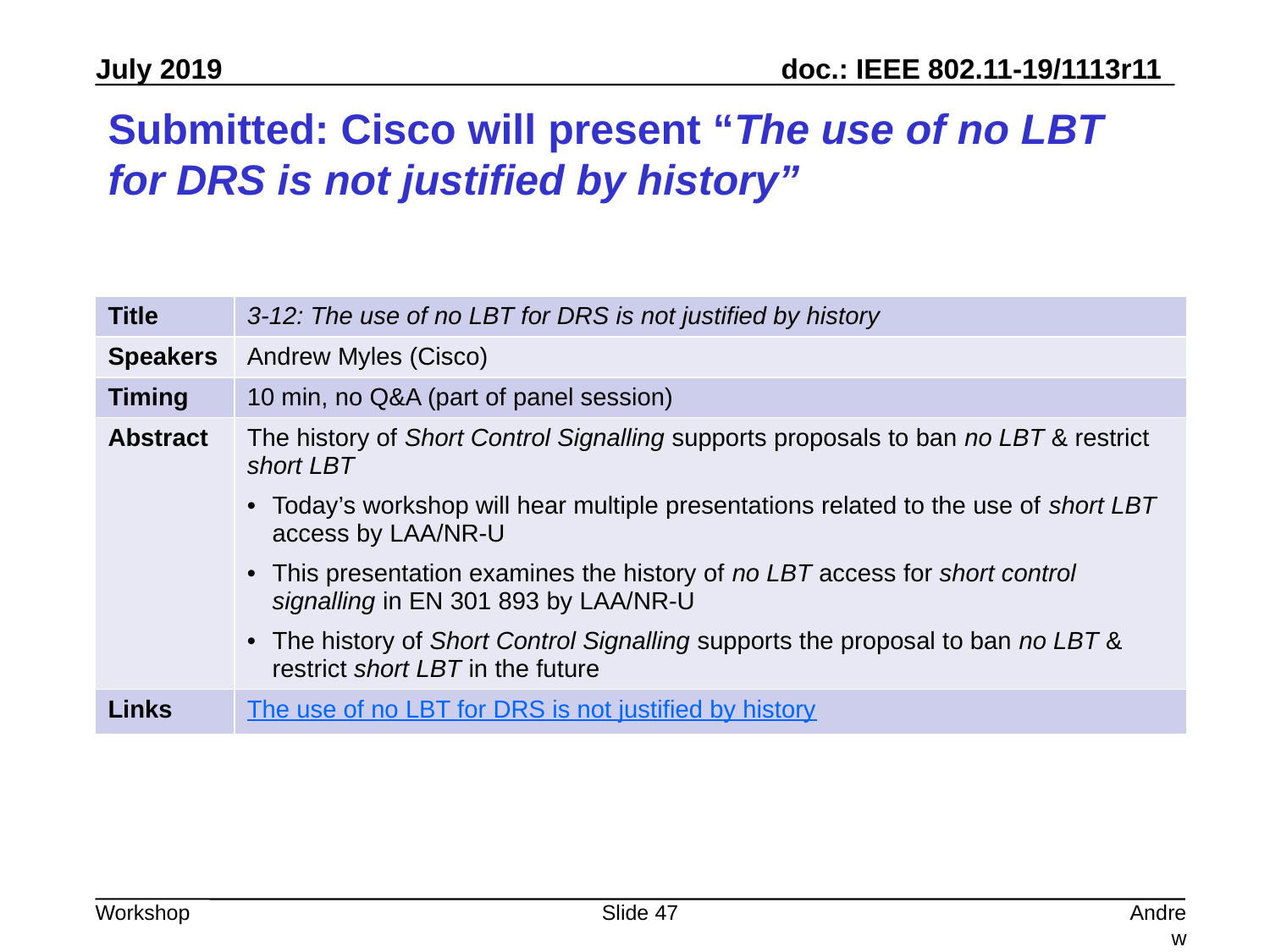

# Submitted: Cisco will present “The use of no LBT for DRS is not justified by history”
| Title | 3-12: The use of no LBT for DRS is not justified by history |
| --- | --- |
| Speakers | Andrew Myles (Cisco) |
| Timing | 10 min, no Q&A (part of panel session) |
| Abstract | The history of Short Control Signalling supports proposals to ban no LBT & restrict short LBT Today’s workshop will hear multiple presentations related to the use of short LBT access by LAA/NR-U This presentation examines the history of no LBT access for short control signalling in EN 301 893 by LAA/NR-U The history of Short Control Signalling supports the proposal to ban no LBT & restrict short LBT in the future |
| Links | The use of no LBT for DRS is not justified by history |
Slide 47
Andrew Myles, Cisco